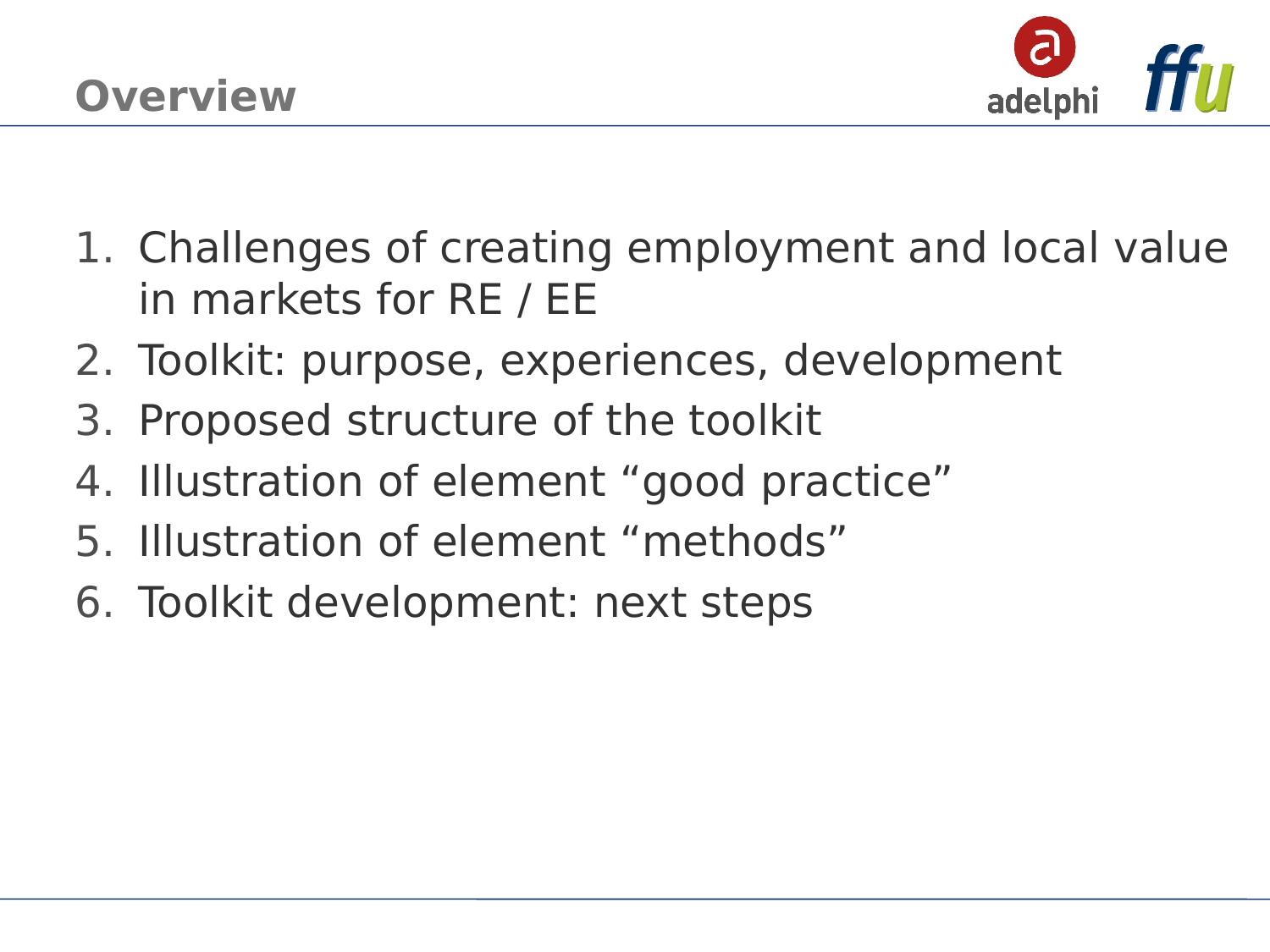

# Overview

Challenges of creating employment and local value in markets for RE / EE
Toolkit: purpose, experiences, development
Proposed structure of the toolkit
Illustration of element “good practice”
Illustration of element “methods”
Toolkit development: next steps